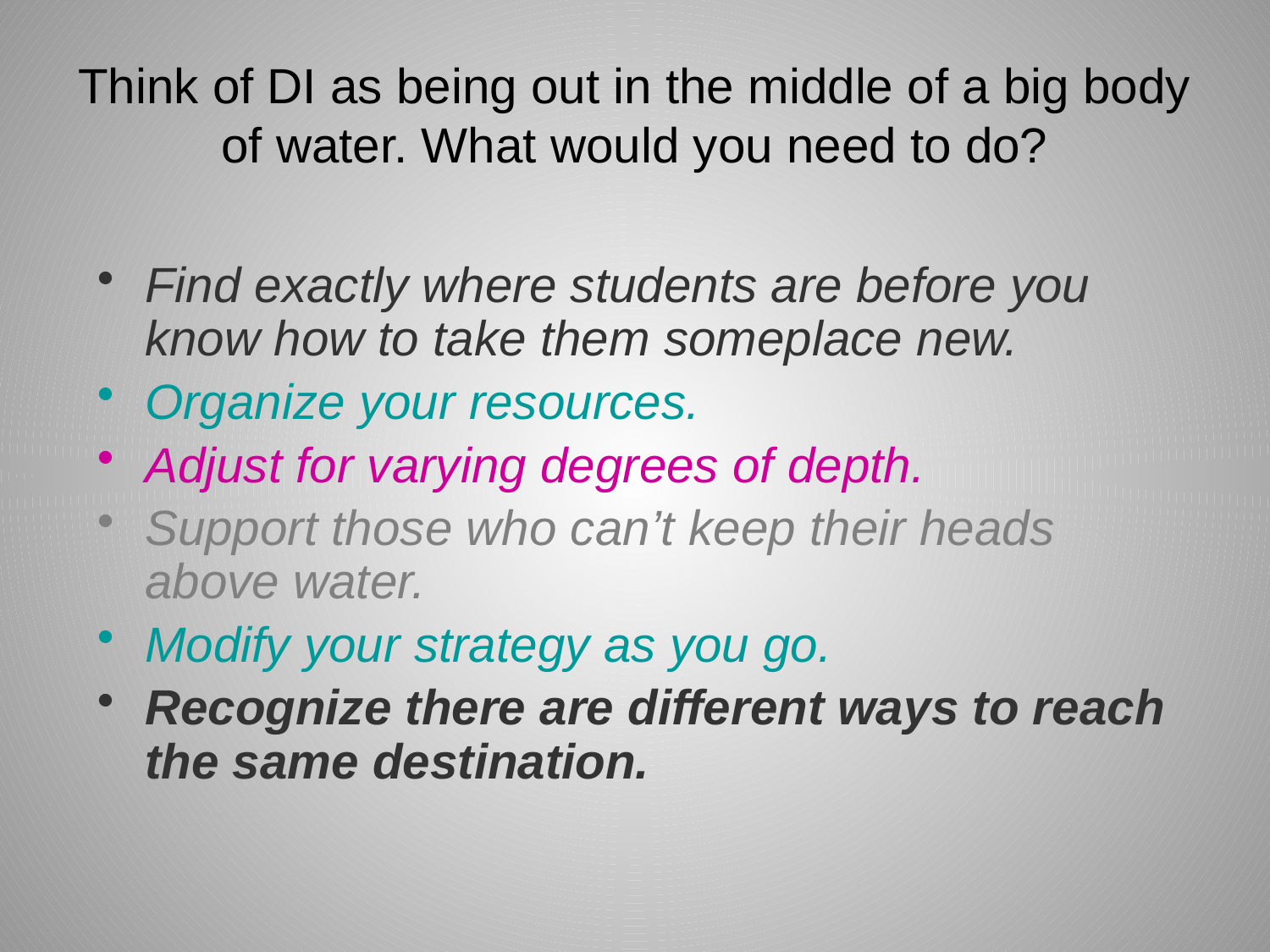

# Think of DI as being out in the middle of a big body of water. What would you need to do?
Find exactly where students are before you know how to take them someplace new.
Organize your resources.
Adjust for varying degrees of depth.
Support those who can’t keep their heads above water.
Modify your strategy as you go.
Recognize there are different ways to reach the same destination.